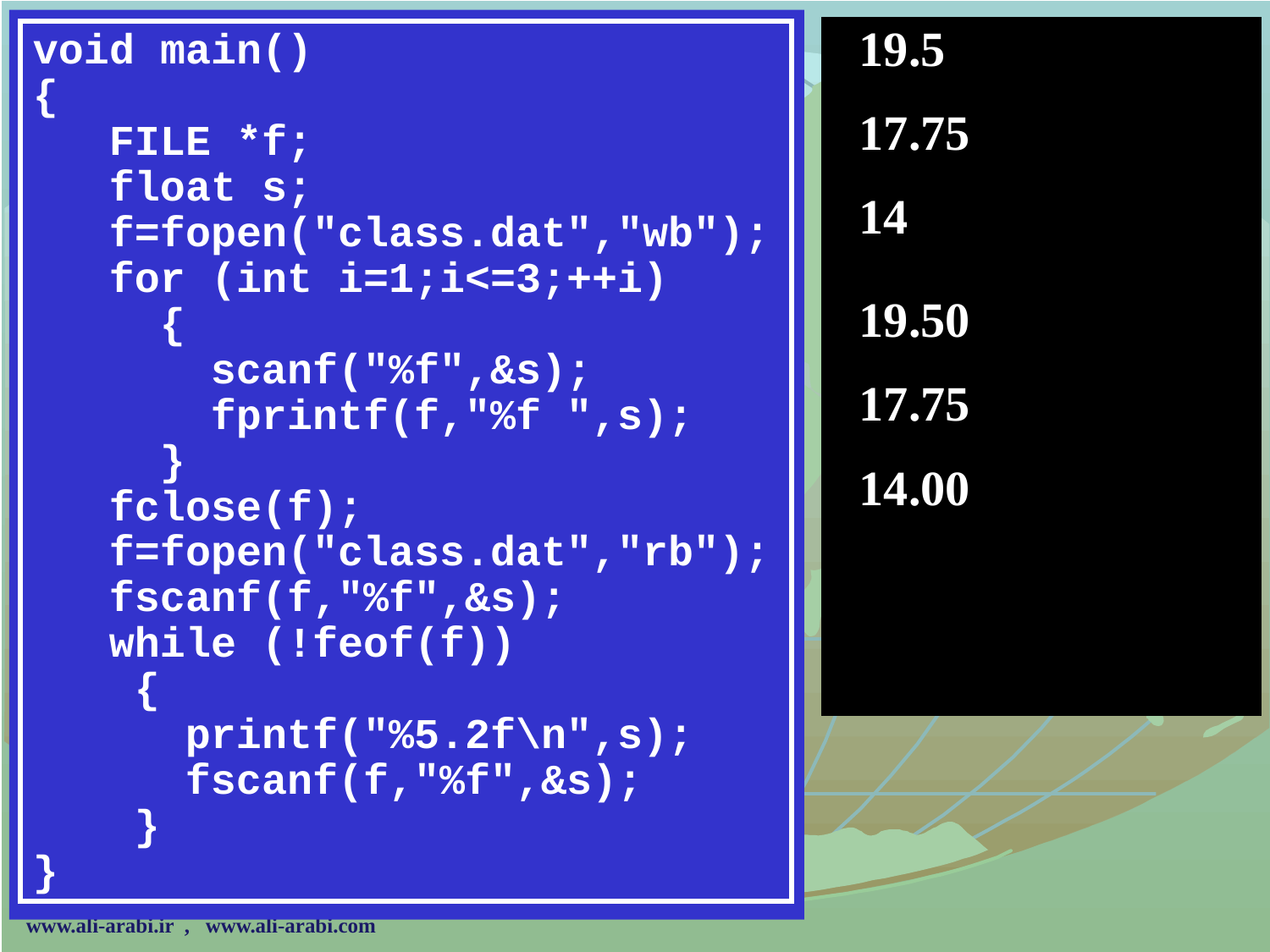

void main()
{
   FILE *f;
   float s;
   f=fopen("class.dat","wb");
   for (int i=1;i<=3;++i)
     {
       scanf("%f",&s);
       fprintf(f,"%f ",s);
     }
   fclose(f);
   f=fopen("class.dat","rb");
   fscanf(f,"%f",&s);
   while (!feof(f))
    {
      printf("%5.2f\n",s);
      fscanf(f,"%f",&s);
    }
}
19.5
17.75
14

19.50
17.75
14.00